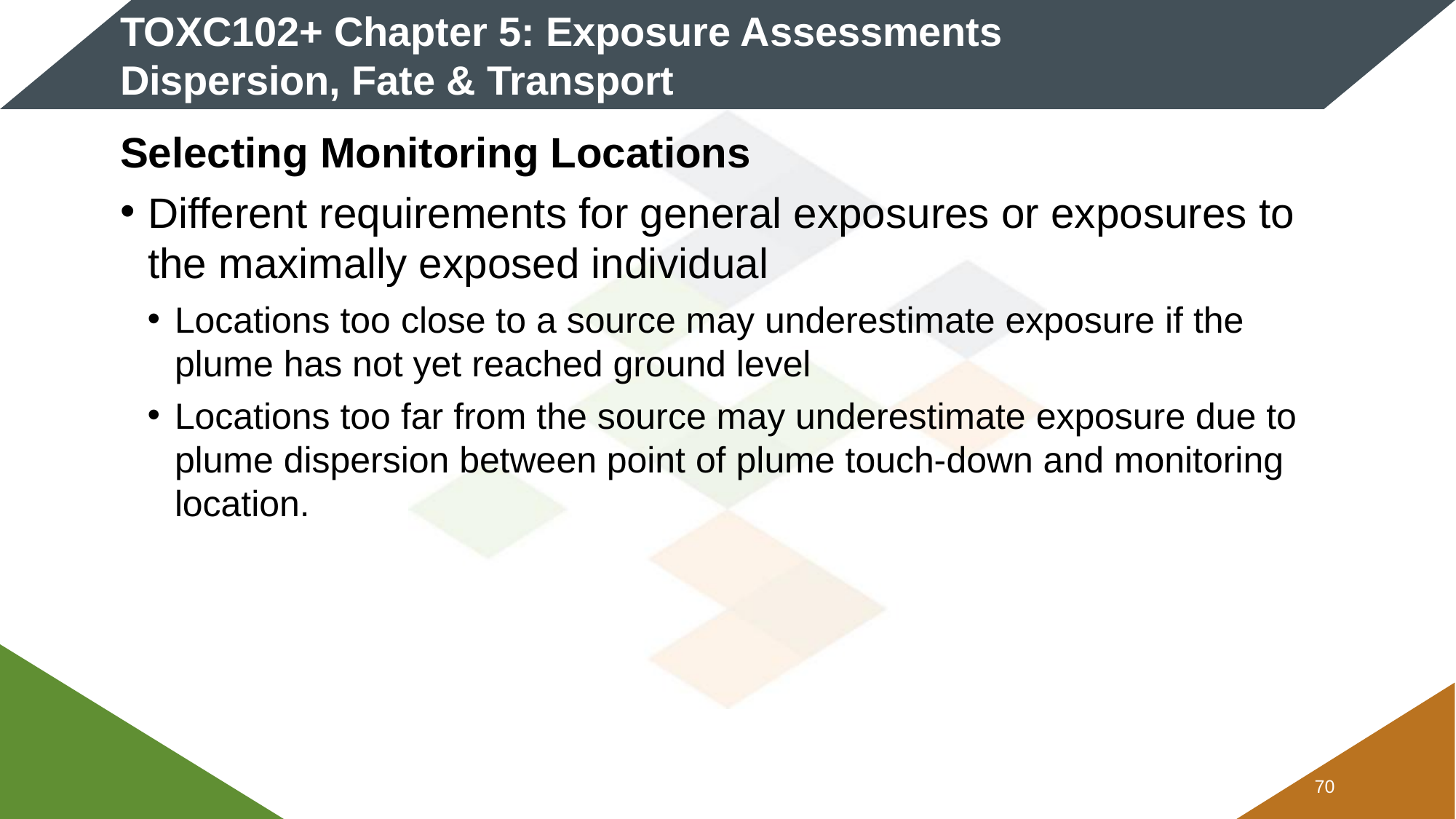

# TOXC102+ Chapter 5: Exposure Assessments Dispersion, Fate & Transport
Selecting Monitoring Locations
Different requirements for general exposures or exposures to the maximally exposed individual
Locations too close to a source may underestimate exposure if the plume has not yet reached ground level
Locations too far from the source may underestimate exposure due to plume dispersion between point of plume touch-down and monitoring location.
70